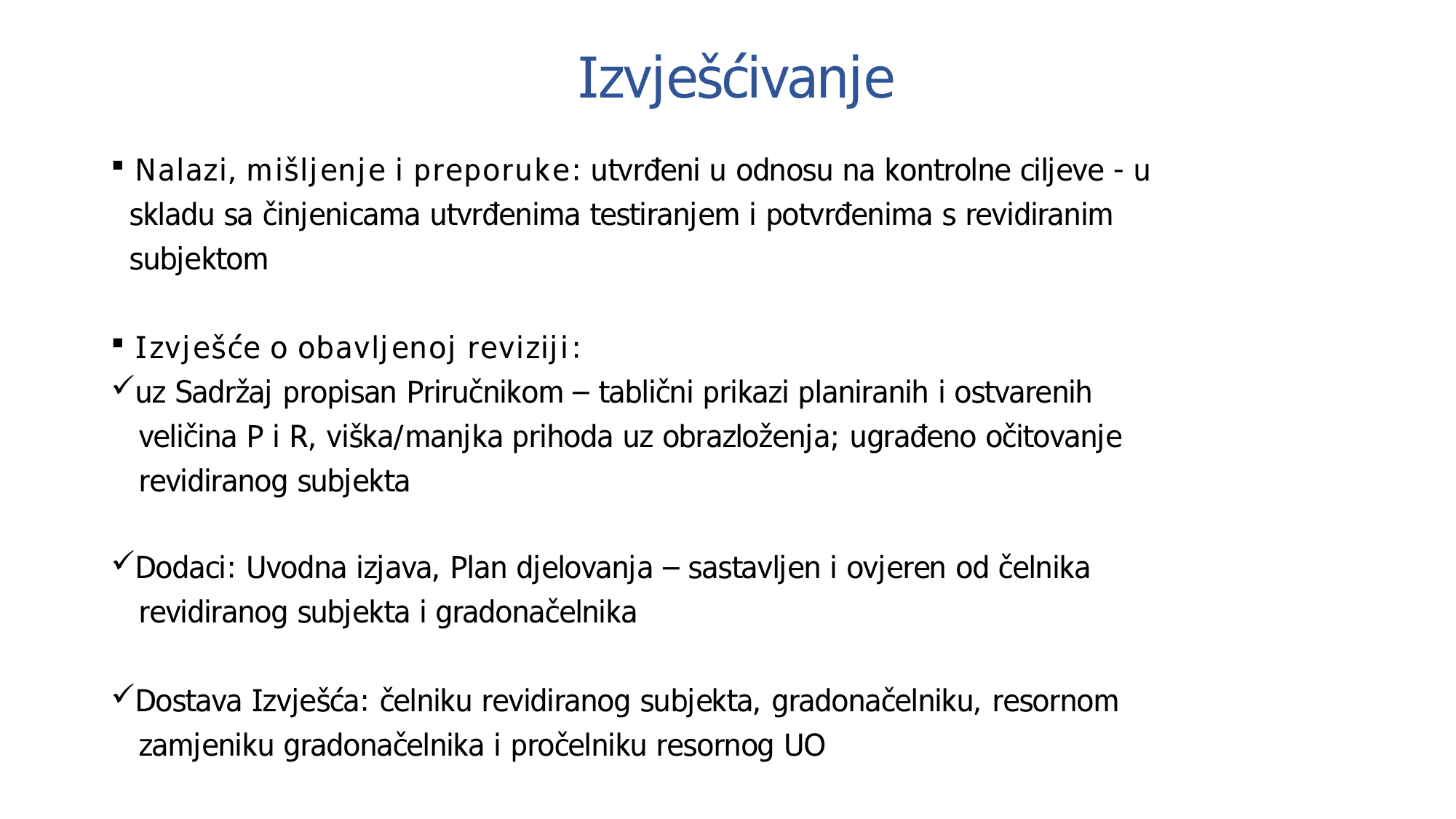

# Izvješćivanje
Nalazi, mišljenje i preporuke: utvrđeni u odnosu na kontrolne ciljeve - u
  skladu sa činjenicama utvrđenima testiranjem i potvrđenima s revidiranim
  subjektom

Izvješće o obavljenoj reviziji:
uz Sadržaj propisan Priručnikom – tablični prikazi planiranih i ostvarenih
   veličina P i R, viška/manjka prihoda uz obrazloženja; ugrađeno očitovanje
   revidiranog subjekta

Dodaci: Uvodna izjava, Plan djelovanja – sastavljen i ovjeren od čelnika
   revidiranog subjekta i gradonačelnika

Dostava Izvješća: čelniku revidiranog subjekta, gradonačelniku, resornom
   zamjeniku gradonačelnika i pročelniku resornog UO